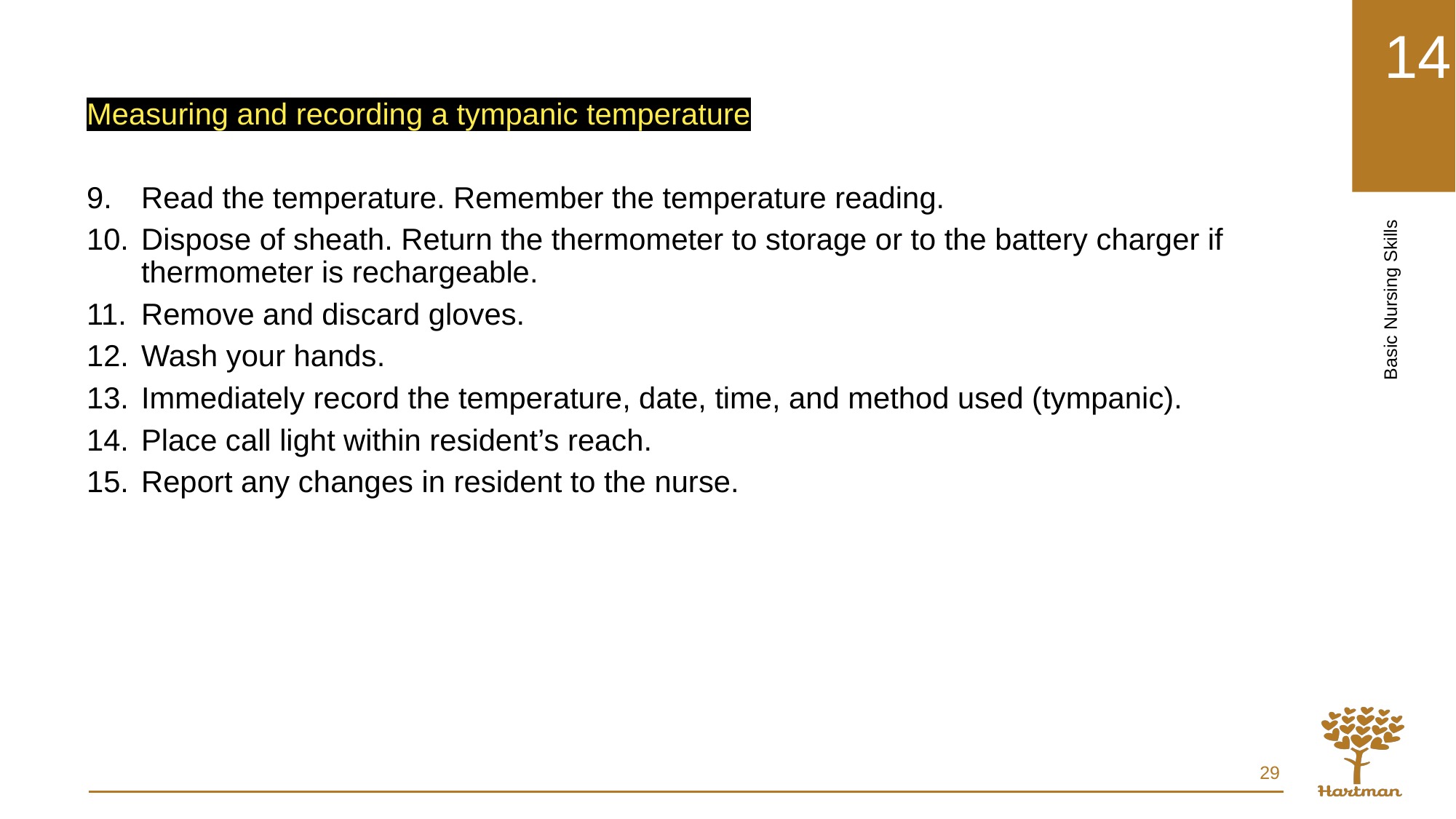

Measuring and recording a tympanic temperature

Read the temperature. Remember the temperature reading.
Dispose of sheath. Return the thermometer to storage or to the battery charger if thermometer is rechargeable.
Remove and discard gloves.
Wash your hands.
Immediately record the temperature, date, time, and method used (tympanic).
Place call light within resident’s reach.
Report any changes in resident to the nurse.

29